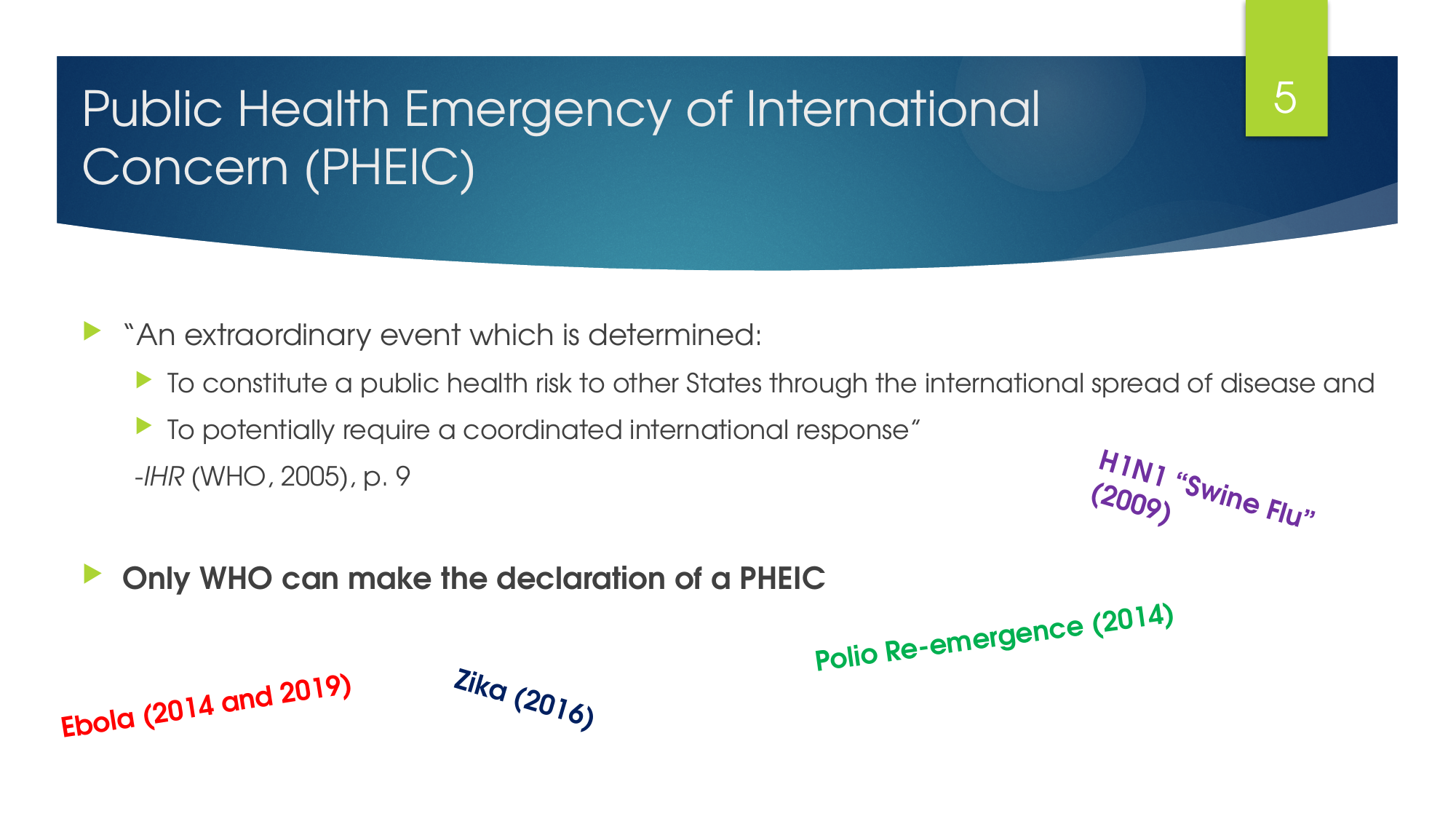

5
# Public Health Emergency of International Concern (PHEIC)
“An extraordinary event which is determined:
To constitute a public health risk to other States through the international spread of disease and
To potentially require a coordinated international response”
								-IHR (WHO, 2005), p. 9
H1N1 “Swine Flu” (2009)
Only WHO can make the declaration of a PHEIC
Polio Re-emergence (2014)
Ebola (2014 and 2019)
Zika (2016)